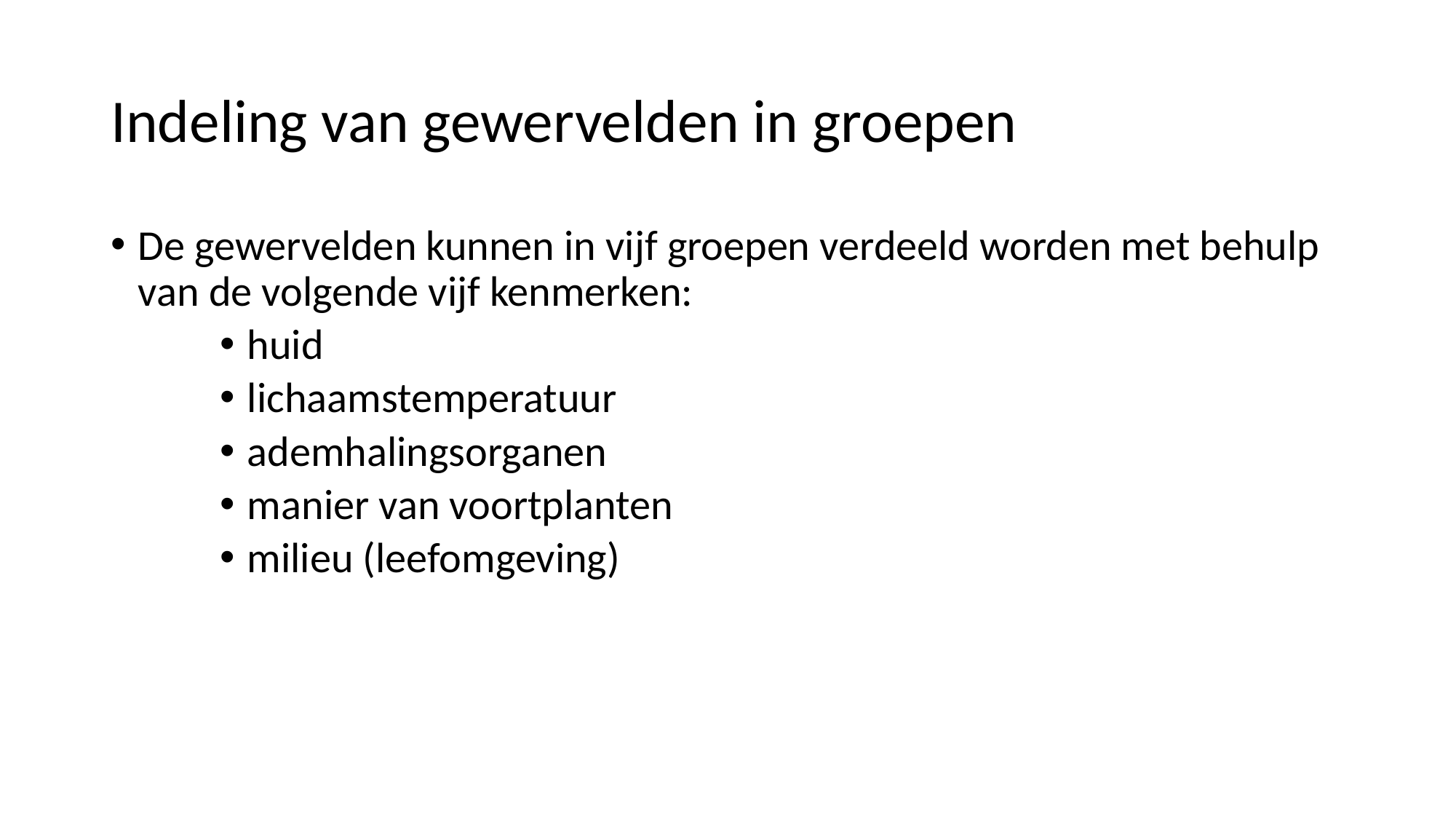

# Indeling van gewervelden in groepen
De gewervelden kunnen in vijf groepen verdeeld worden met behulp van de volgende vijf kenmerken:
huid
lichaamstemperatuur
ademhalingsorganen
manier van voortplanten
milieu (leefomgeving)